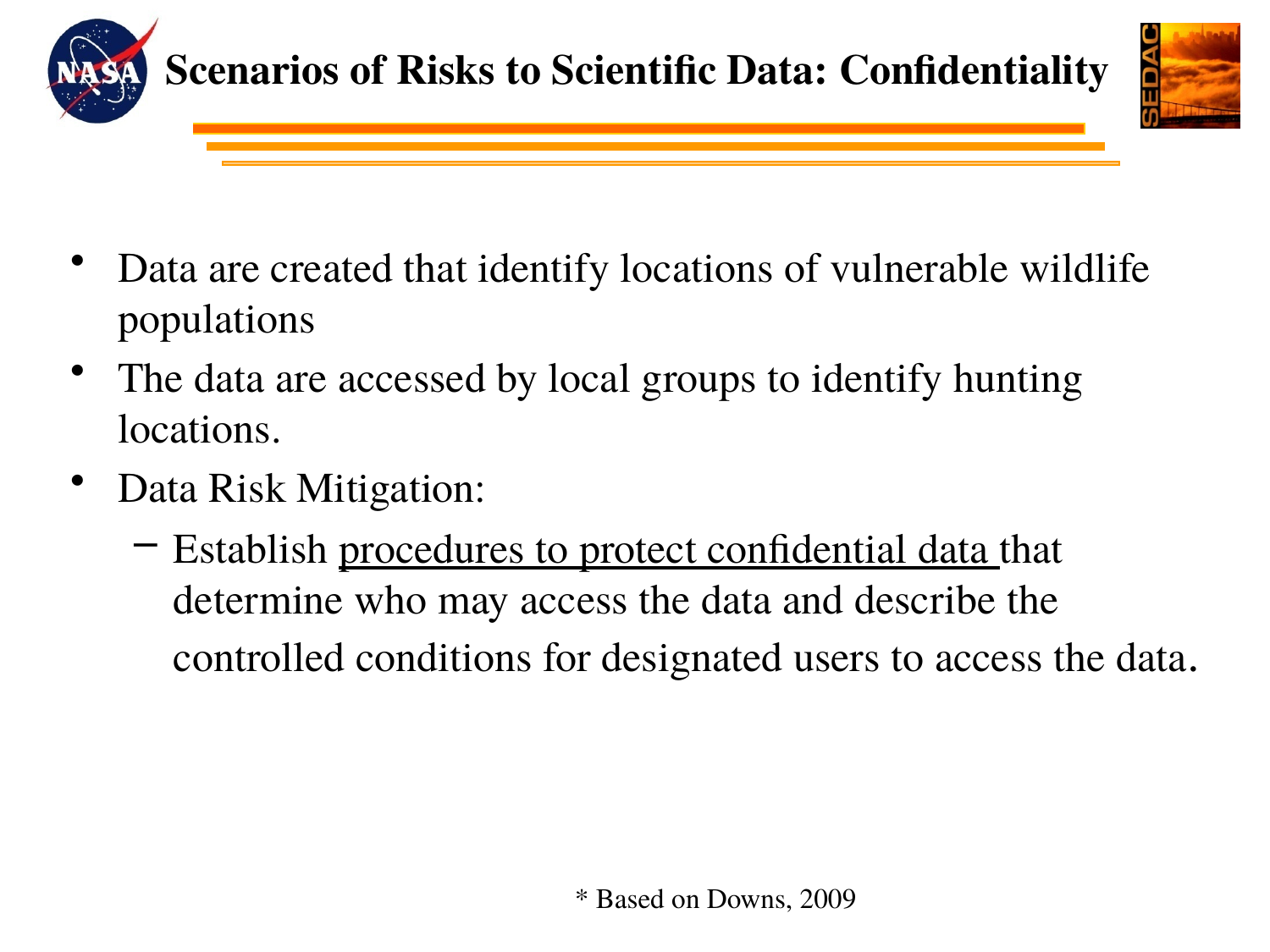

# Scenarios of Risks to Scientific Data: Confidentiality
Data are created that identify locations of vulnerable wildlife populations
The data are accessed by local groups to identify hunting locations.
Data Risk Mitigation:
Establish procedures to protect confidential data that determine who may access the data and describe the controlled conditions for designated users to access the data.

* Based on Downs, 2009